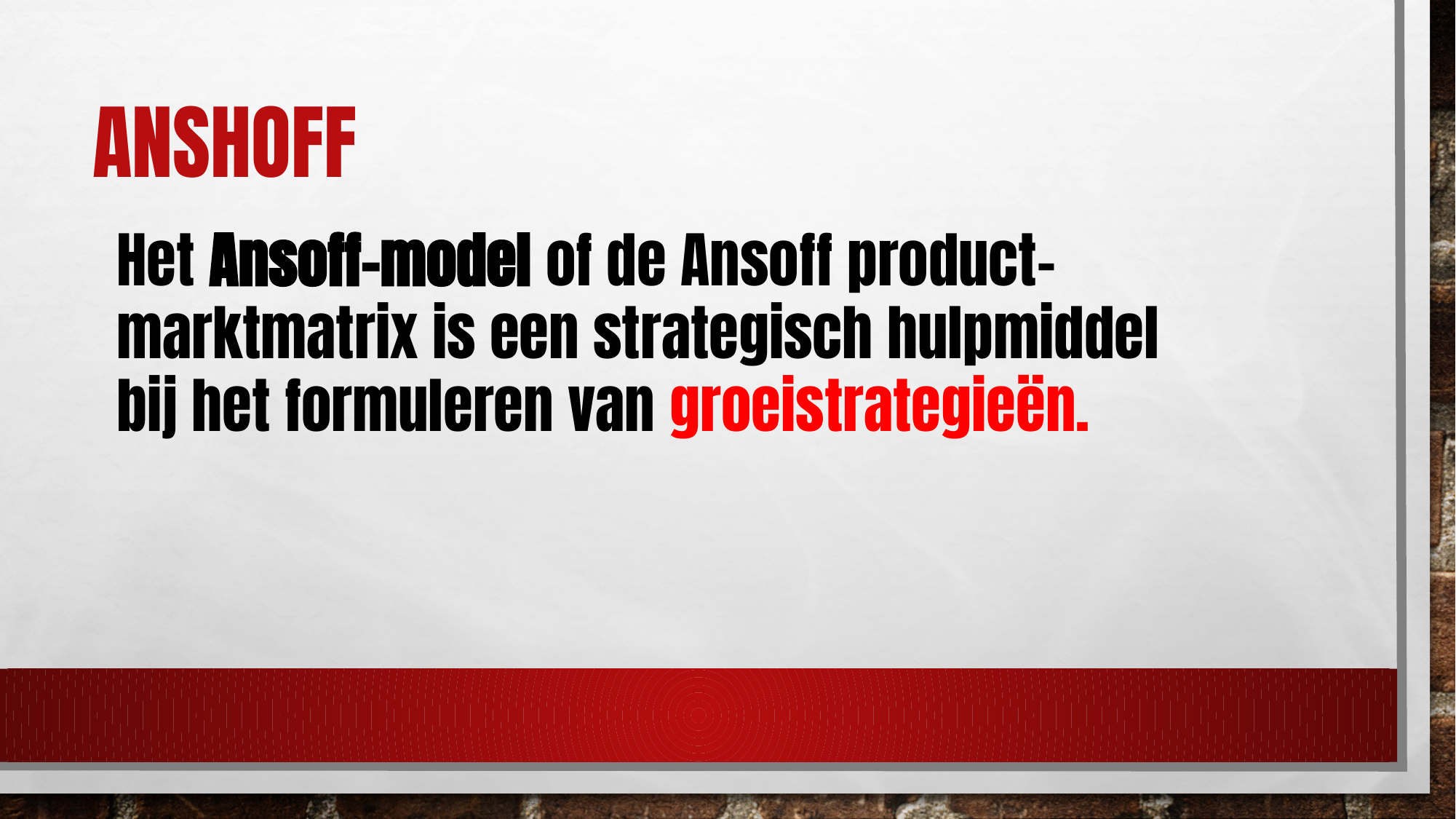

# Anshoff
Het Ansoff-model of de Ansoff product-marktmatrix is een strategisch hulpmiddel bij het formuleren van groeistrategieën.